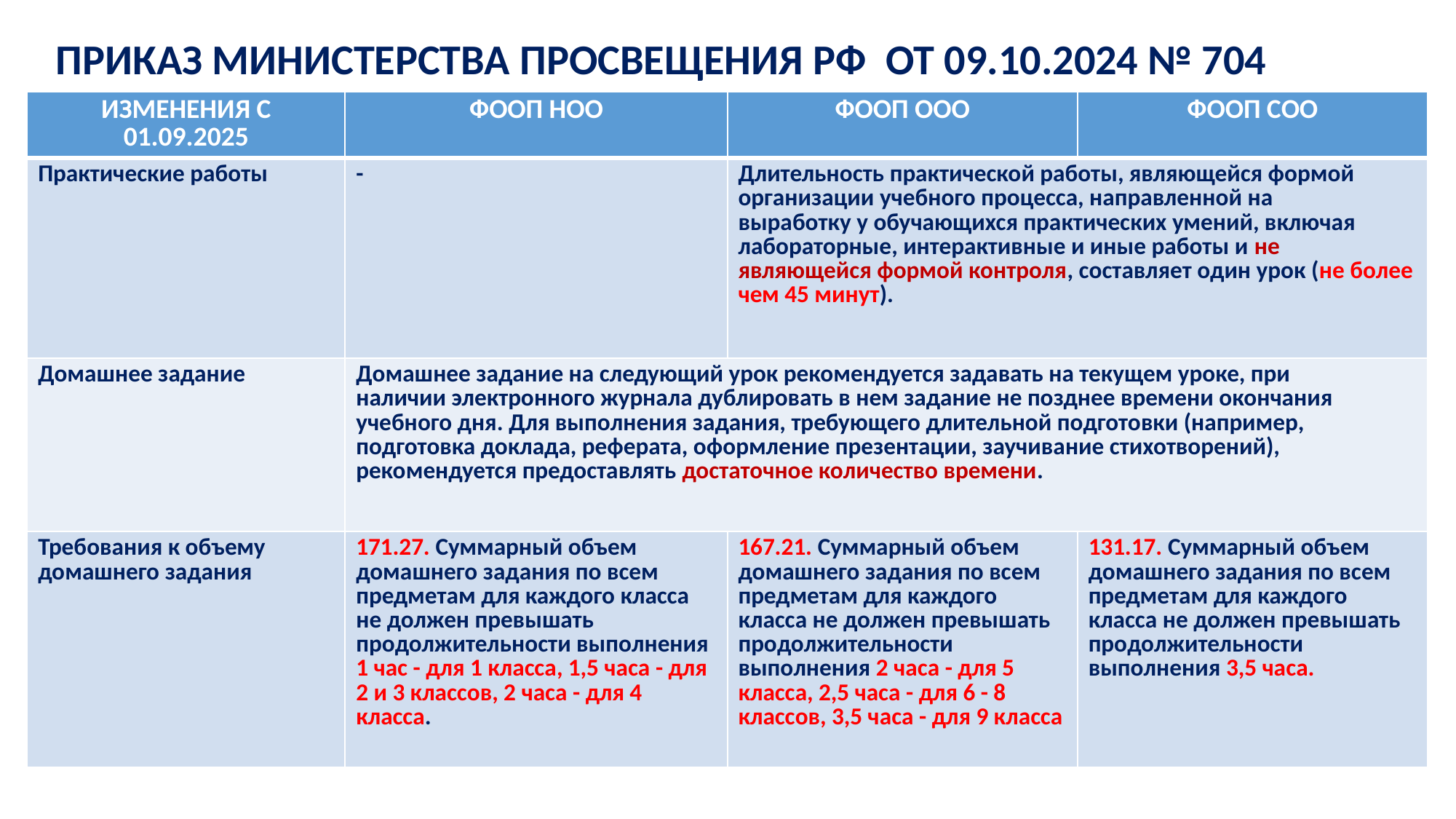

ПРИКАЗ МИНИСТЕРСТВА ПРОСВЕЩЕНИЯ РФ  ОТ 09.10.2024 № 704
| ИЗМЕНЕНИЯ С 01.09.2025 | ФООП НОО | ФООП ООО | ФООП СОО |
| --- | --- | --- | --- |
| Практические работы | - | Длительность практической работы, являющейся формой организации учебного процесса, направленной на выработку у обучающихся практических умений, включая лабораторные, интерактивные и иные работы и не являющейся формой контроля, составляет один урок (не более чем 45 минут). |  |
| Домашнее задание | Домашнее задание на следующий урок рекомендуется задавать на текущем уроке, при наличии электронного журнала дублировать в нем задание не позднее времени окончания учебного дня. Для выполнения задания, требующего длительной подготовки (например, подготовка доклада, реферата, оформление презентации, заучивание стихотворений), рекомендуется предоставлять достаточное количество времени. |  |  |
| Требования к объему домашнего задания | 171.27. Суммарный объем домашнего задания по всем предметам для каждого класса не должен превышать продолжительности выполнения 1 час - для 1 класса, 1,5 часа - для 2 и 3 классов, 2 часа - для 4 класса. | 167.21. Суммарный объем домашнего задания по всем предметам для каждого класса не должен превышать продолжительности выполнения 2 часа - для 5 класса, 2,5 часа - для 6 - 8 классов, 3,5 часа - для 9 класса | 131.17. Суммарный объем домашнего задания по всем предметам для каждого класса не должен превышать продолжительности выполнения 3,5 часа. |